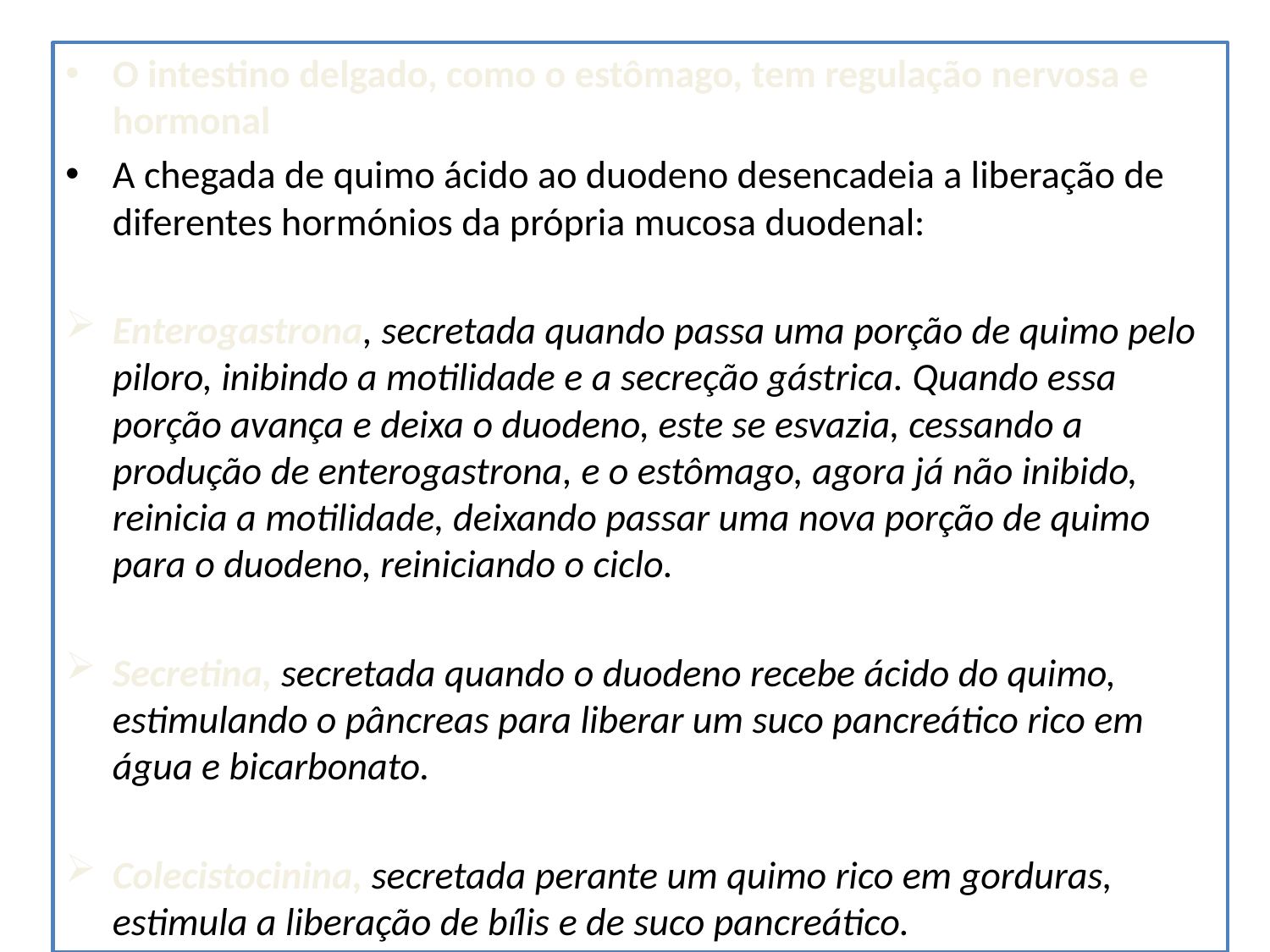

#
O intestino delgado, como o estômago, tem regulação nervosa e hormonal
A chegada de quimo ácido ao duodeno desencadeia a liberação de diferentes hormónios da própria mucosa duodenal:

Enterogastrona, secretada quando passa uma porção de quimo pelo piloro, inibindo a motilidade e a secreção gástrica. Quando essa porção avança e deixa o duodeno, este se esvazia, cessando a produção de enterogastrona, e o estômago, agora já não inibido, reinicia a motilidade, deixando passar uma nova porção de quimo para o duodeno, reiniciando o ciclo.

Secretina, secretada quando o duodeno recebe ácido do quimo, estimulando o pâncreas para liberar um suco pancreático rico em água e bicarbonato.

Colecistocinina, secretada perante um quimo rico em gorduras, estimula a liberação de bílis e de suco pancreático.